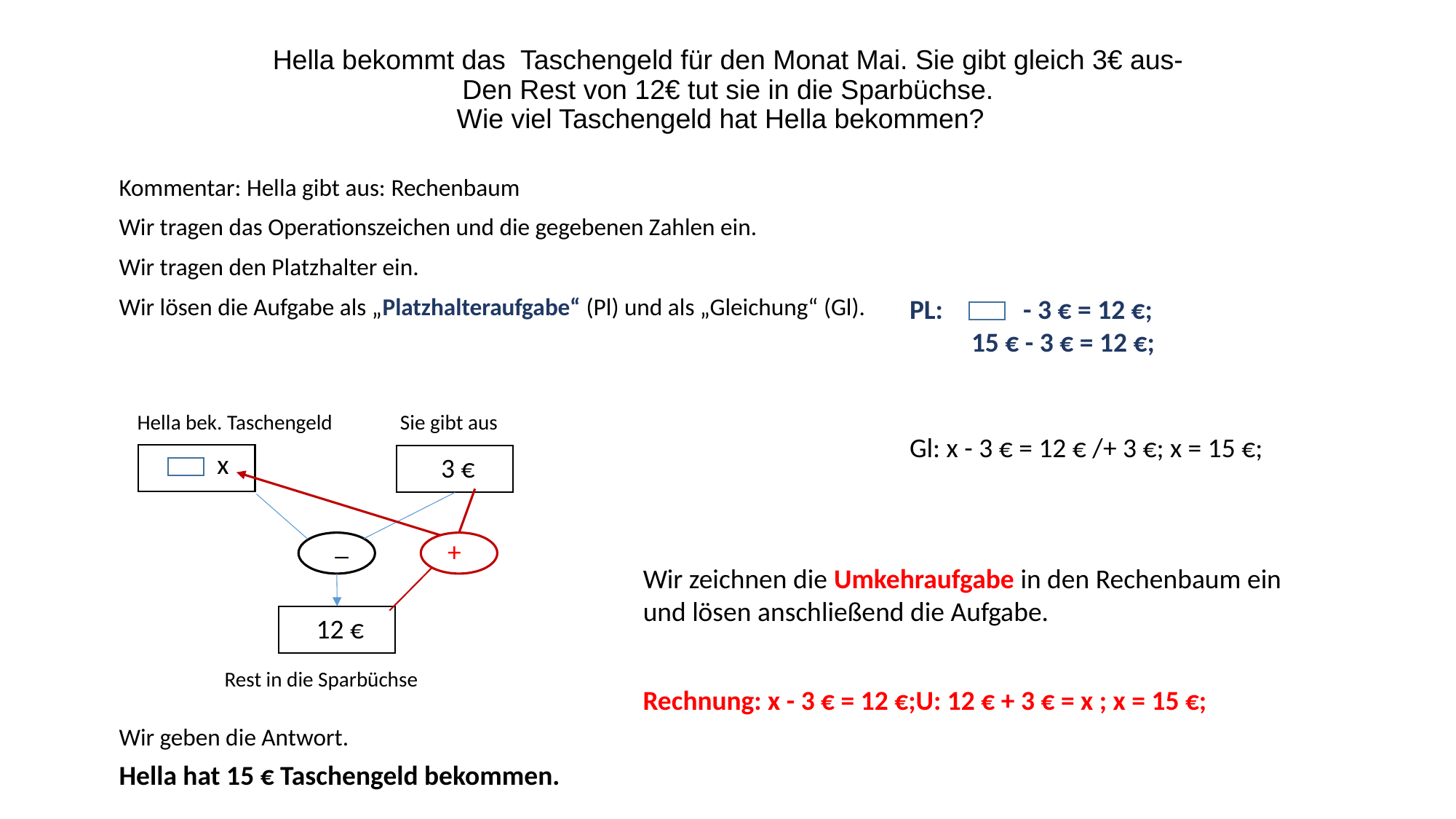

# Hella bekommt das  Taschengeld für den Monat Mai. Sie gibt gleich 3€ aus- Den Rest von 12€ tut sie in die Sparbüchse. Wie viel Taschengeld hat Hella bekommen?
Kommentar: Hella gibt aus: Rechenbaum
Wir tragen das Operationszeichen und die gegebenen Zahlen ein.
Wir tragen den Platzhalter ein.

Wir lösen die Aufgabe als „Platzhalteraufgabe“ (Pl) und als „Gleichung“ (Gl).
PL:             - 3 € = 12 €;
          15 € - 3 € = 12 €;

Hella bek. Taschengeld
Sie gibt aus
Gl: x - 3 € = 12 € /+ 3 €; x = 15 €;
x

3 €

 _
+

Wir zeichnen die Umkehraufgabe in den Rechenbaum ein und lösen anschließend die Aufgabe.
12 €

Rest in die Sparbüchse
Rechnung: x - 3 € = 12 €;U: 12 € + 3 € = x ; x = 15 €;
Wir geben die Antwort.
Hella hat 15 € Taschengeld bekommen.